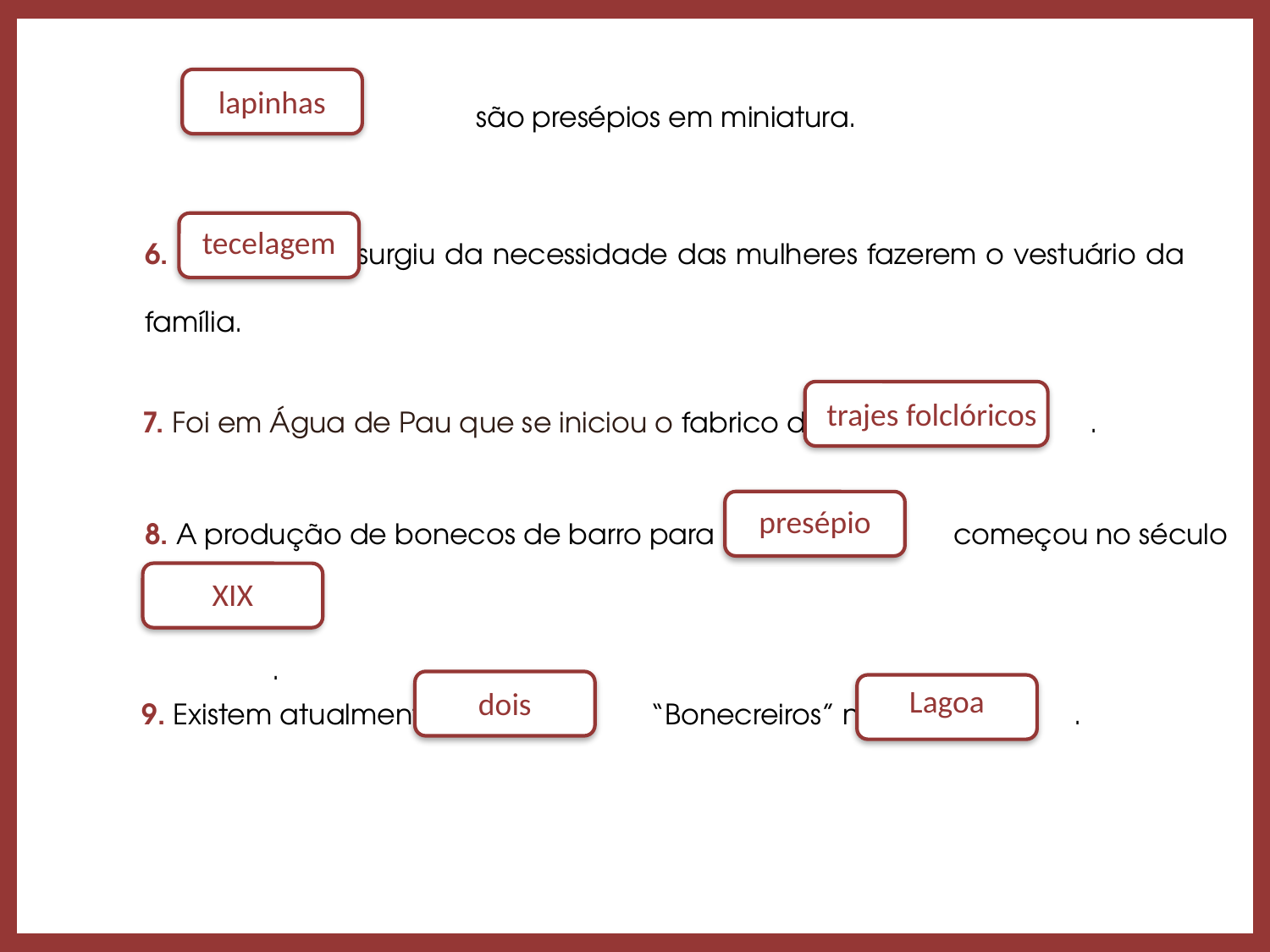

5. As                          são presépios em miniatura.

lapinhas
	6. A                 surgiu da necessidade das mulheres fazerem o vestuário da      família.

tecelagem
	7. Foi em Água de Pau que se iniciou o fabrico de                                  .

trajes folclóricos
	8. A produção de bonecos de barro para o                           começou no século
										.

presépio

XIX
	9. Existem atualmente                           “Bonecreiros” na                         .

Lagoa
dois